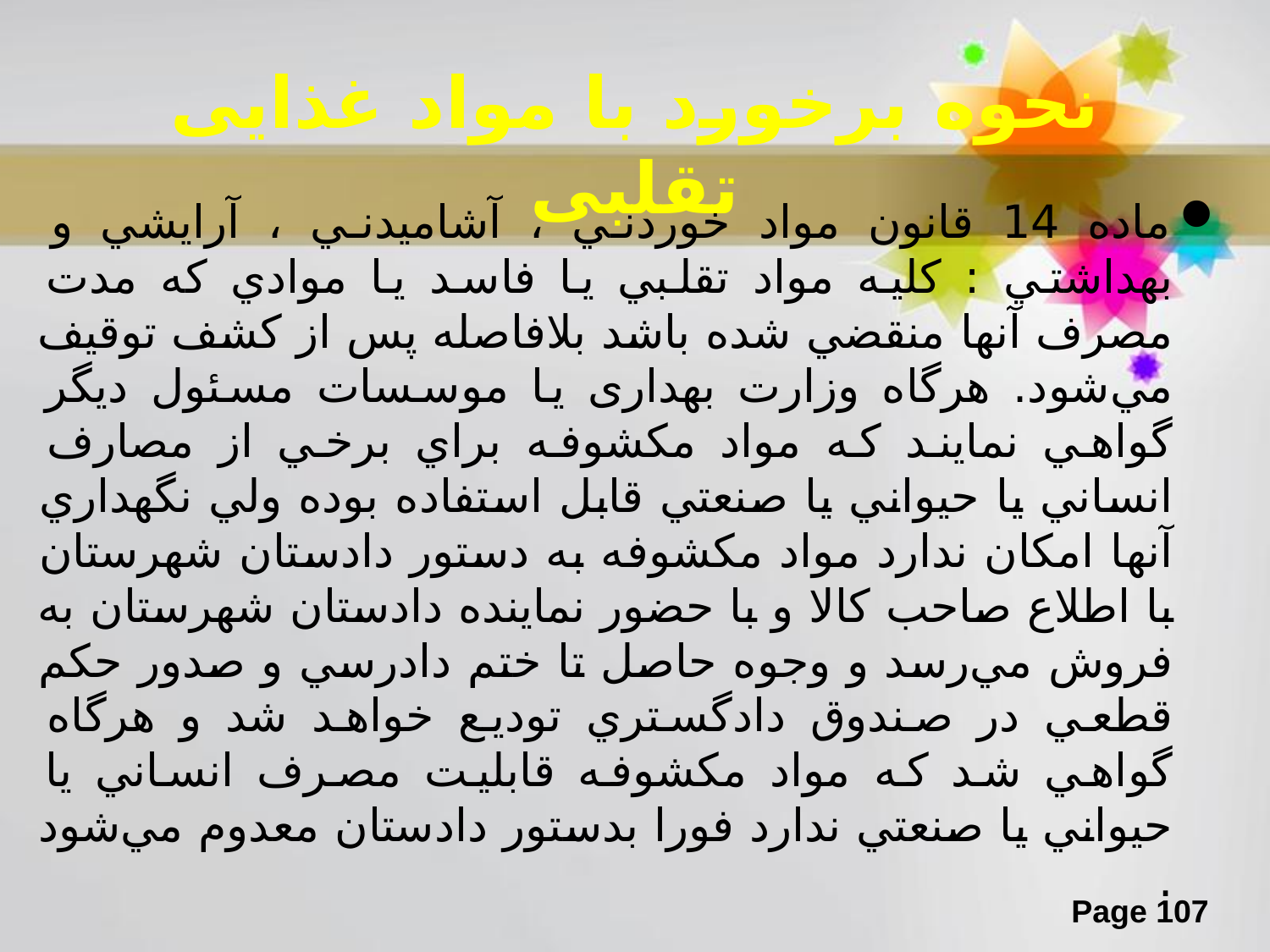

# نحوه برخورد با مواد غذایی تقلبی
ماده 14 قانون مواد خوردني ، آشاميدني ، آرايشي و بهداشتي : كليه مواد تقلبي يا فاسد يا موادي كه مدت مصرف آنها منقضي شده باشد بلافاصله پس از كشف توقيف مي‌شود. هرگاه وزارت بهداری يا موسسات مسئول ديگر گواهي نمايند كه مواد مكشوفه براي برخي از مصارف انساني يا حيواني يا صنعتي قابل استفاده بوده ولي نگهداري آنها امكان ندارد مواد مكشوفه به دستور دادستان شهرستان با اطلاع صاحب كالا و با حضور نماينده دادستان شهرستان به فروش مي‌رسد و وجوه حاصل تا ختم دادرسي و صدور حكم قطعي در صندوق دادگستري توديع خواهد شد و هرگاه گواهي شد كه مواد مكشوفه قابليت مصرف انساني يا حيواني يا صنعتي ندارد فورا بدستور دادستان معدوم مي‌شود .